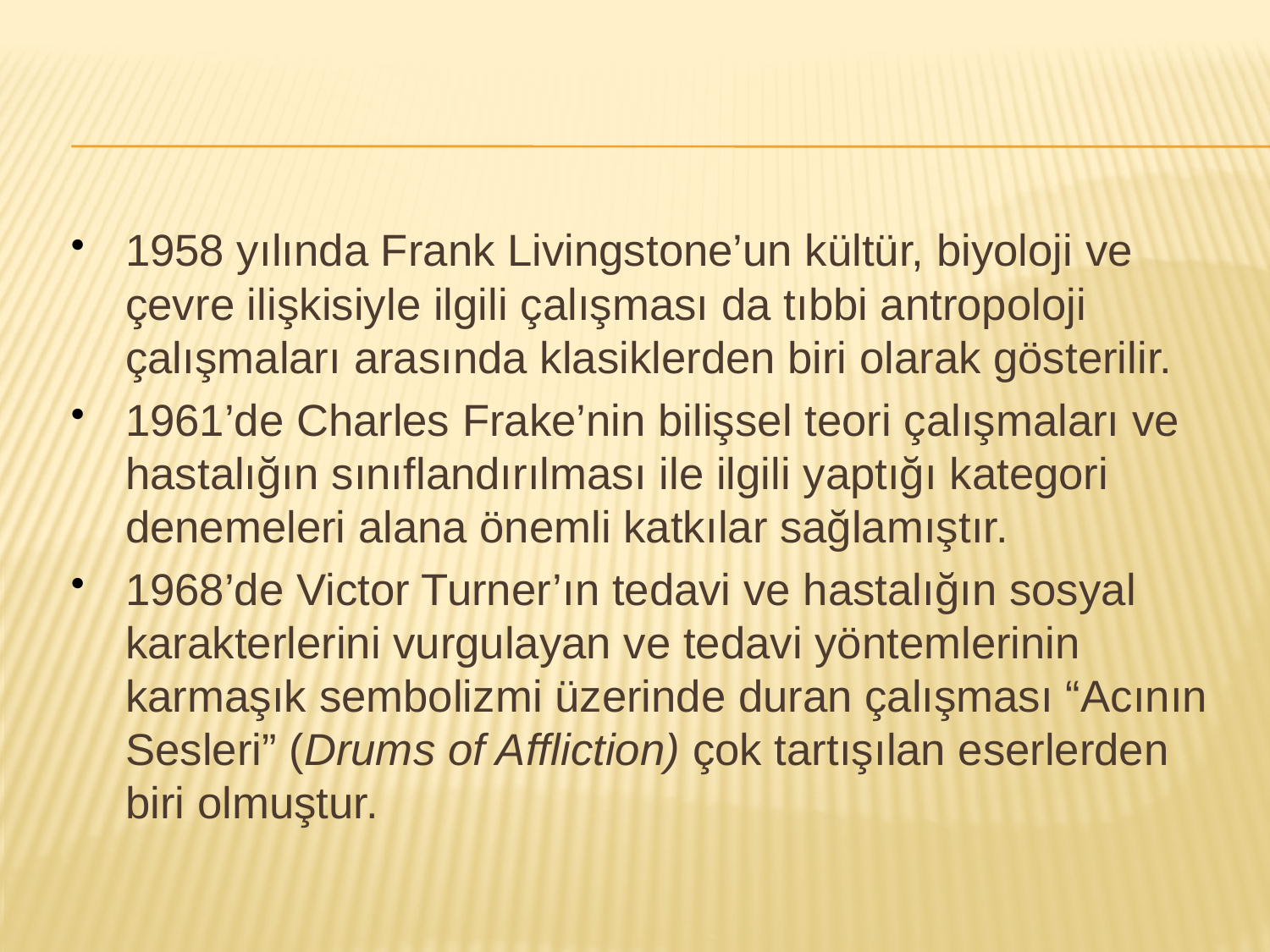

#
1958 yılında Frank Livingstone’un kültür, biyoloji ve çevre ilişkisiyle ilgili çalışması da tıbbi antropoloji çalışmaları arasında klasiklerden biri olarak gösterilir.
1961’de Charles Frake’nin bilişsel teori çalışmaları ve hastalığın sınıflandırılması ile ilgili yaptığı kategori denemeleri alana önemli katkılar sağlamıştır.
1968’de Victor Turner’ın tedavi ve hastalığın sosyal karakterlerini vurgulayan ve tedavi yöntemlerinin karmaşık sembolizmi üzerinde duran çalışması “Acının Sesleri” (Drums of Affliction) çok tartışılan eserlerden biri olmuştur.